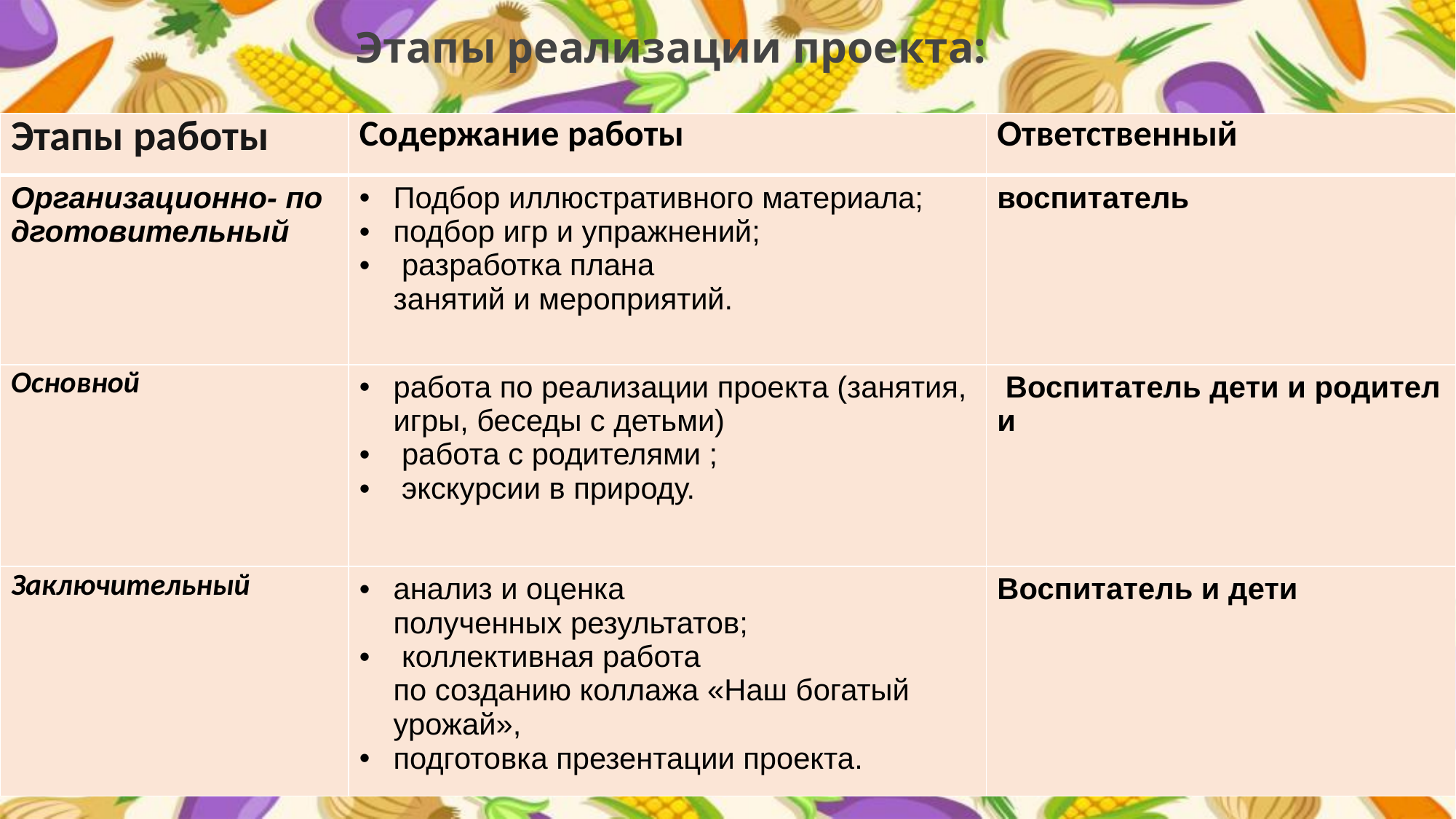

Этапы реализации проекта:
| Этапы работы | Содержание работы | Ответственный |
| --- | --- | --- |
| Организационно- подготовительный | Подбор иллюстративного материала;  подбор игр и упражнений;  разработка плана занятий и мероприятий. | воспитатель |
| Основной | работа по реализации проекта (занятия, игры, беседы с детьми)  работа с родителями ;  экскурсии в природу. | Воспитатель дети и родители |
| Заключительный | анализ и оценка полученных результатов;  коллективная работа по созданию коллажа «Наш богатый урожай»,  подготовка презентации проекта. | Воспитатель и дети |